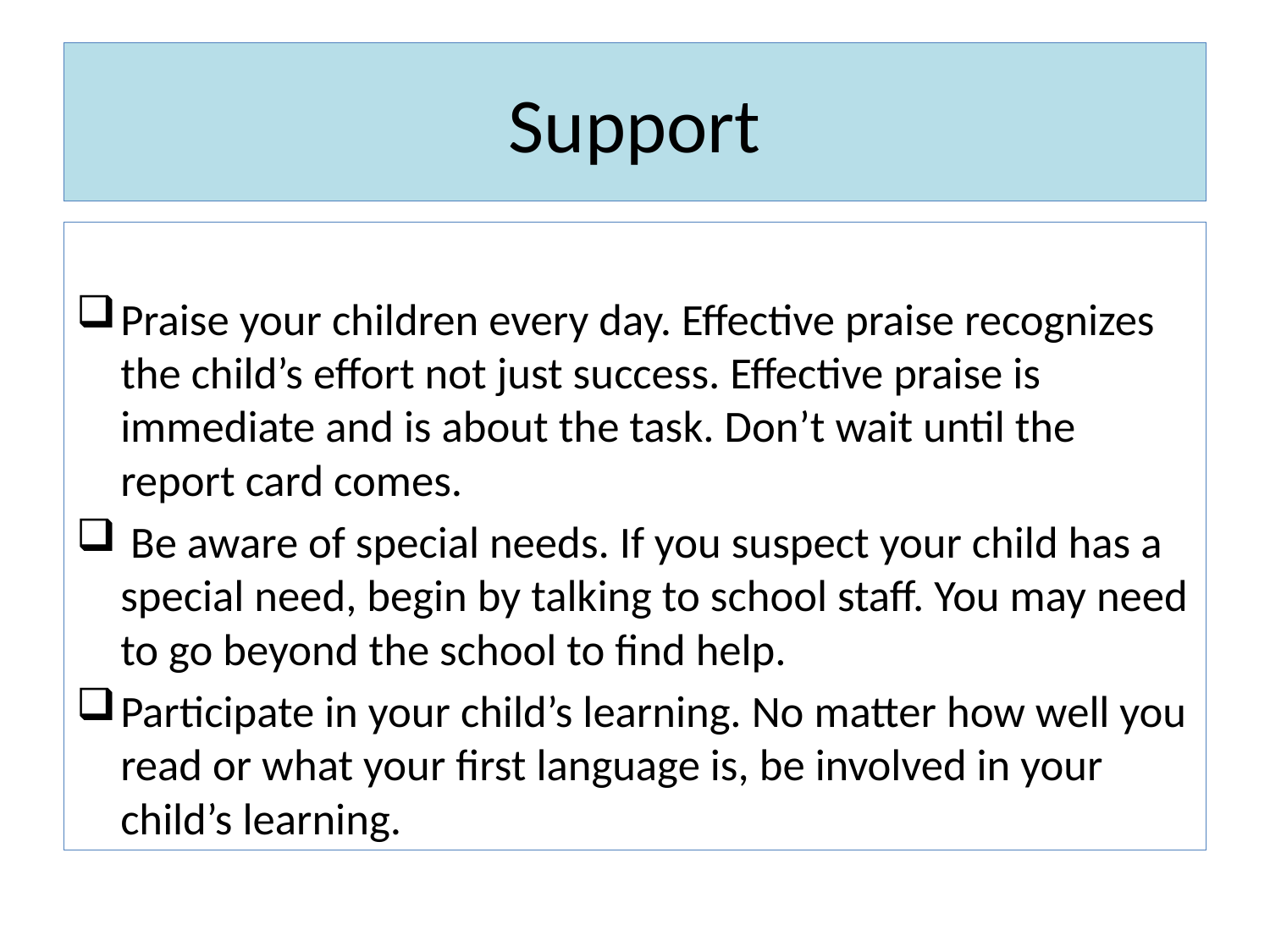

# Support

Praise your children every day. Effective praise recognizes the child’s effort not just success. Effective praise is immediate and is about the task. Don’t wait until the report card comes.
 Be aware of special needs. If you suspect your child has a special need, begin by talking to school staff. You may need to go beyond the school to find help.
Participate in your child’s learning. No matter how well you read or what your first language is, be involved in your child’s learning.